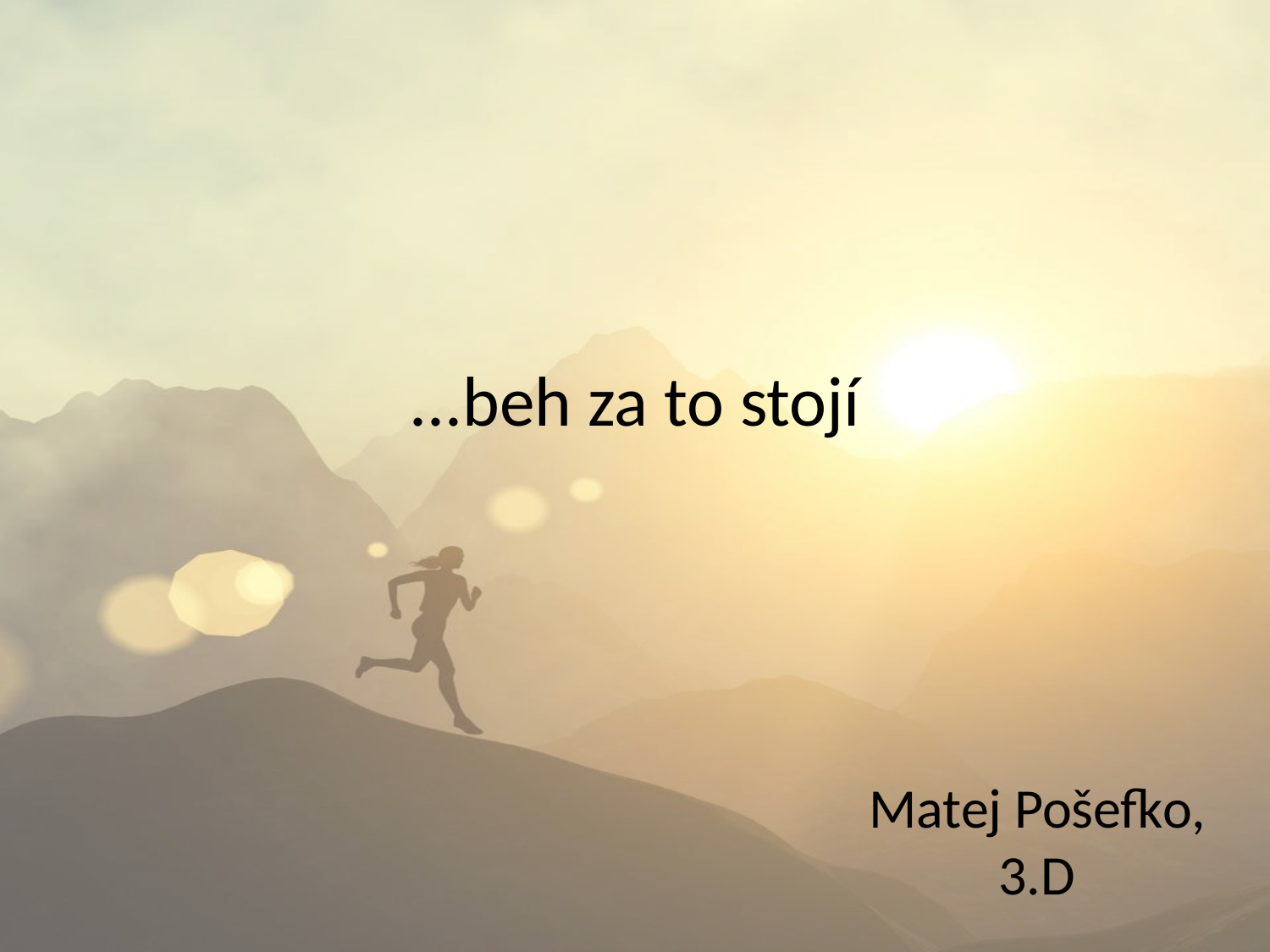

# ...beh za to stojí
Matej Pošefko, 3.D